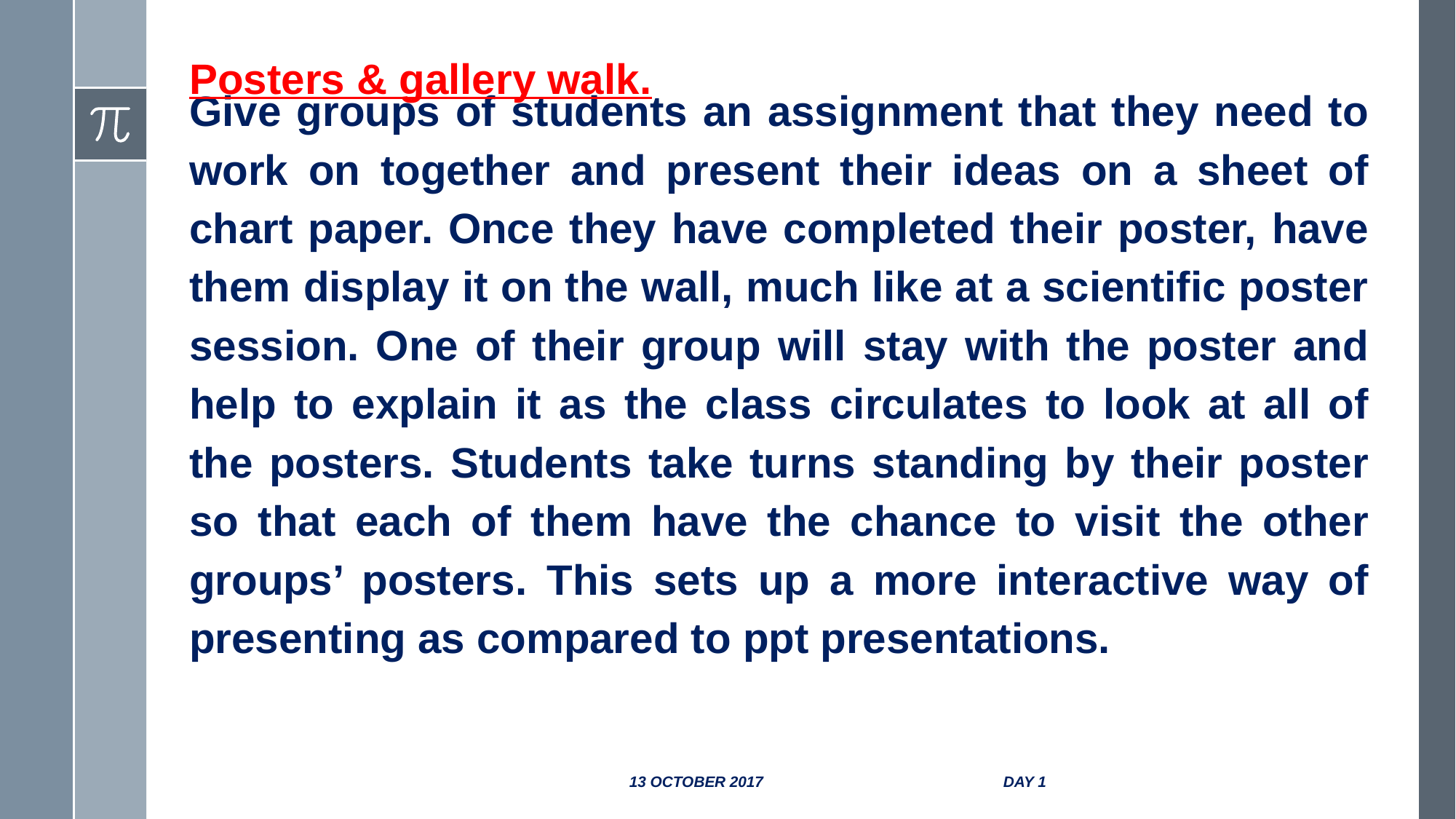

Posters & gallery walk.
# Give groups of students an assignment that they need to work on together and present their ideas on a sheet of chart paper. Once they have completed their poster, have them display it on the wall, much like at a scientific poster session. One of their group will stay with the poster and help to explain it as the class circulates to look at all of the posters. Students take turns standing by their poster so that each of them have the chance to visit the other groups’ posters. This sets up a more interactive way of presenting as compared to ppt presentations.
13 October 2017
Day 1